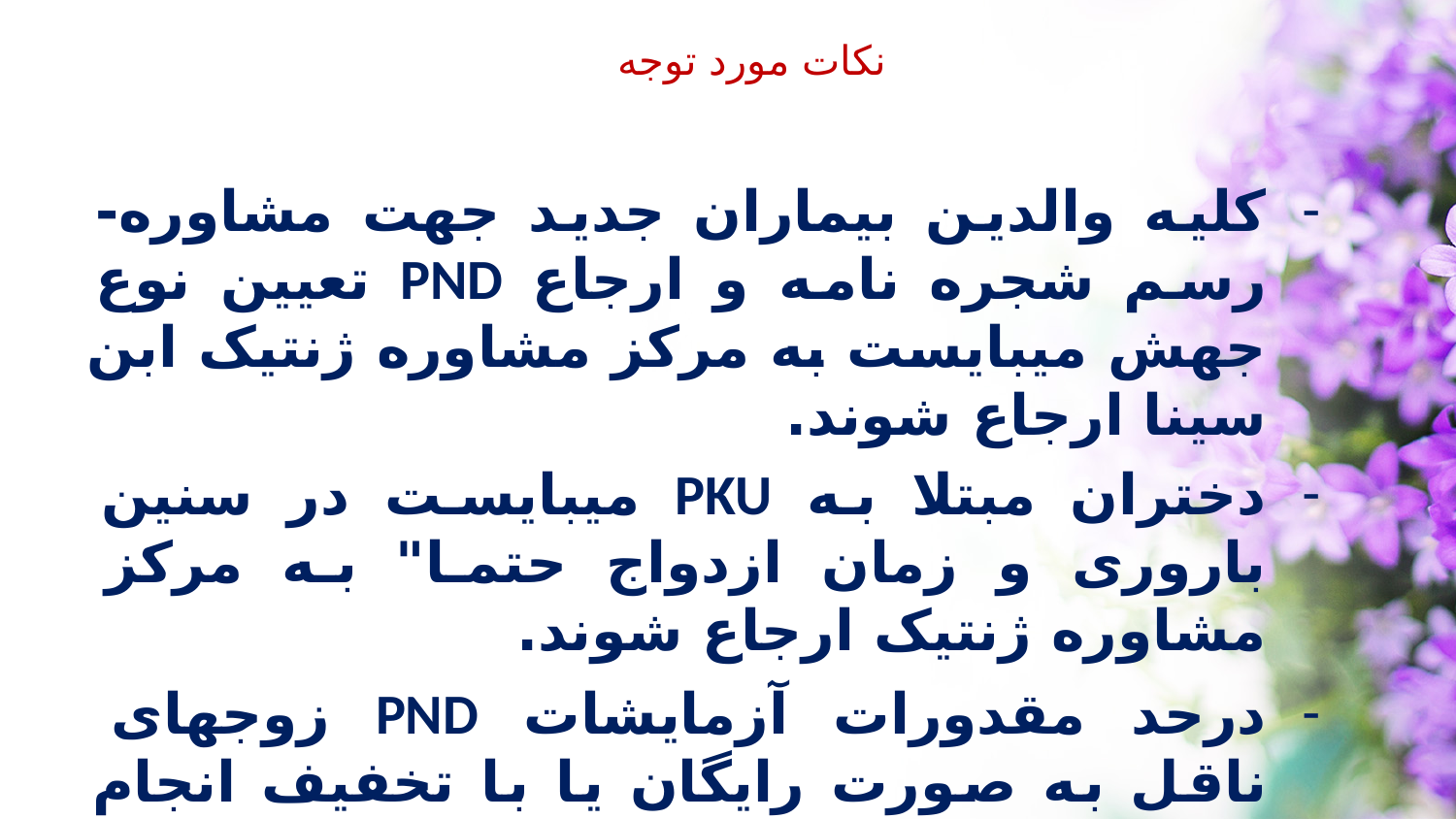

نکات مورد توجه

کلیه والدین بیماران جدید جهت مشاوره- رسم شجره نامه و ارجاع PND تعیین نوع جهش میبایست به مرکز مشاوره ژنتیک ابن سینا ارجاع شوند.
دختران مبتلا به PKU میبایست در سنین باروری و زمان ازدواج حتما" به مرکز مشاوره ژنتیک ارجاع شوند.
درحد مقدورات آزمایشات PND زوجهای ناقل به صورت رایگان یا با تخفیف انجام می شود.